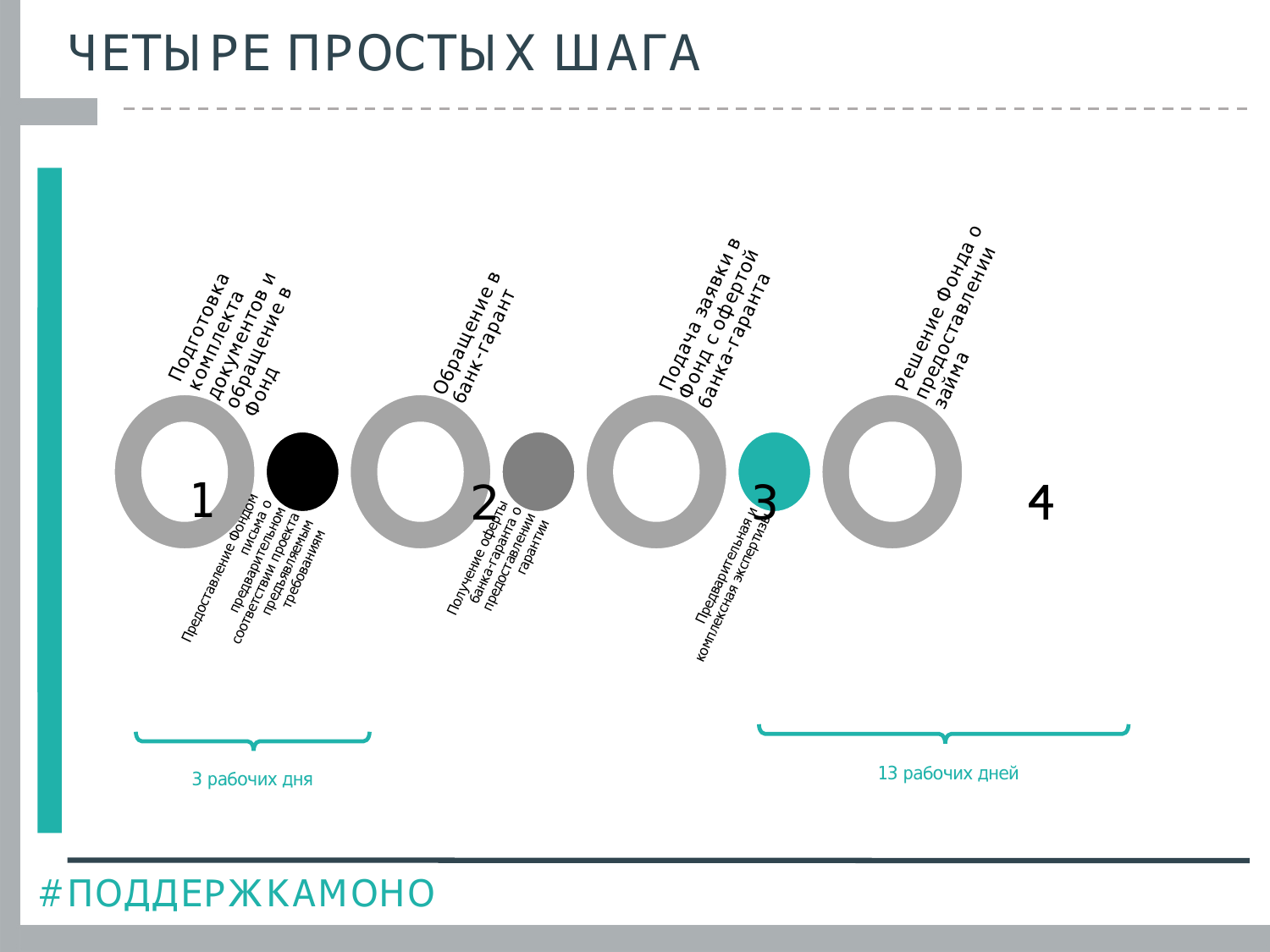

ЧЕТЫРЕ ПРОСТЫХ ШАГА
Подготовка комплекта документов и обращение в Фонд
Предоставление Фондом письма о предварительном соответствии проекта предъявляемым требованиям
Обращение в банк-гарант
Получение оферты банка-гаранта о предоставлении гарантии
Подача заявки в Фонд с офертой банка-гаранта
Предварительная и комплексная экспертизы
Решение Фонда о предоставлении займа

13 рабочих дней
1
2
3
4

3 рабочих дня
#ПОДДЕРЖКАМОНО